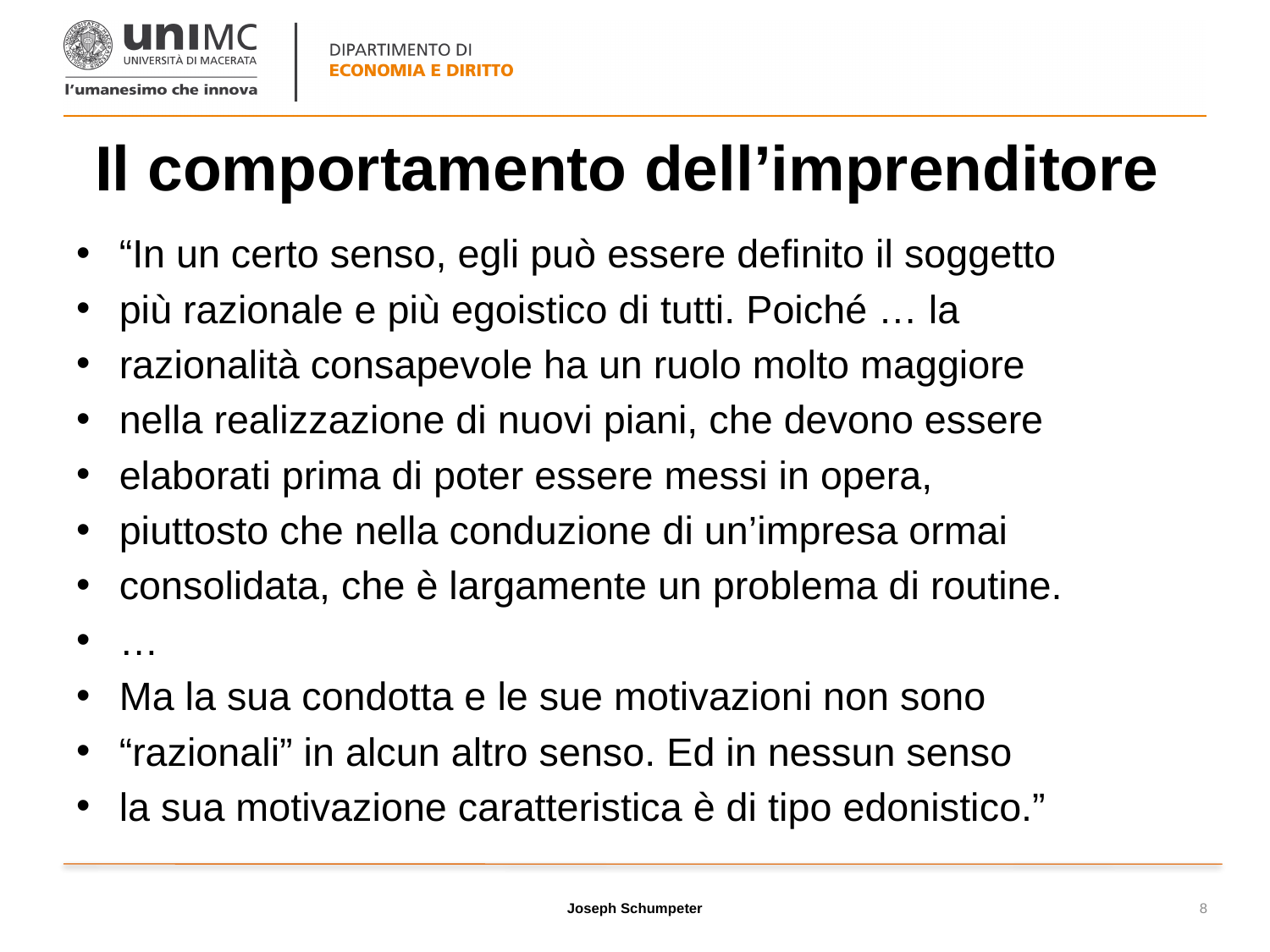

# Il comportamento dell’imprenditore
“In un certo senso, egli può essere definito il soggetto
più razionale e più egoistico di tutti. Poiché … la
razionalità consapevole ha un ruolo molto maggiore
nella realizzazione di nuovi piani, che devono essere
elaborati prima di poter essere messi in opera,
piuttosto che nella conduzione di un’impresa ormai
consolidata, che è largamente un problema di routine.
…
Ma la sua condotta e le sue motivazioni non sono
“razionali” in alcun altro senso. Ed in nessun senso
la sua motivazione caratteristica è di tipo edonistico.”

Joseph Schumpeter
8